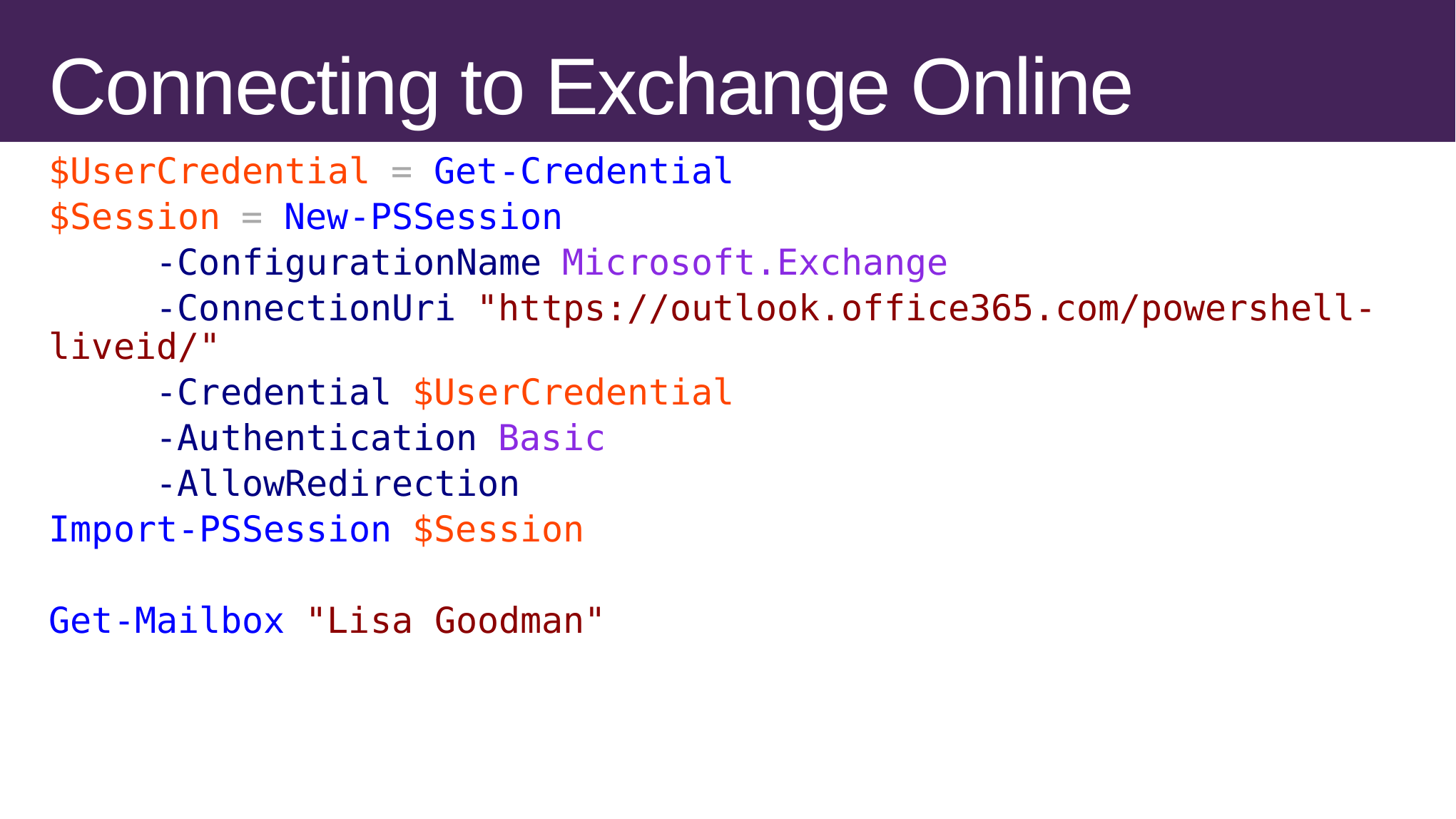

# Connecting to Exchange Online
$UserCredential = Get-Credential
$Session = New-PSSession
	-ConfigurationName Microsoft.Exchange
	-ConnectionUri "https://outlook.office365.com/powershell-liveid/"
	-Credential $UserCredential
	-Authentication Basic
	-AllowRedirection
Import-PSSession $Session

Get-Mailbox "Lisa Goodman"